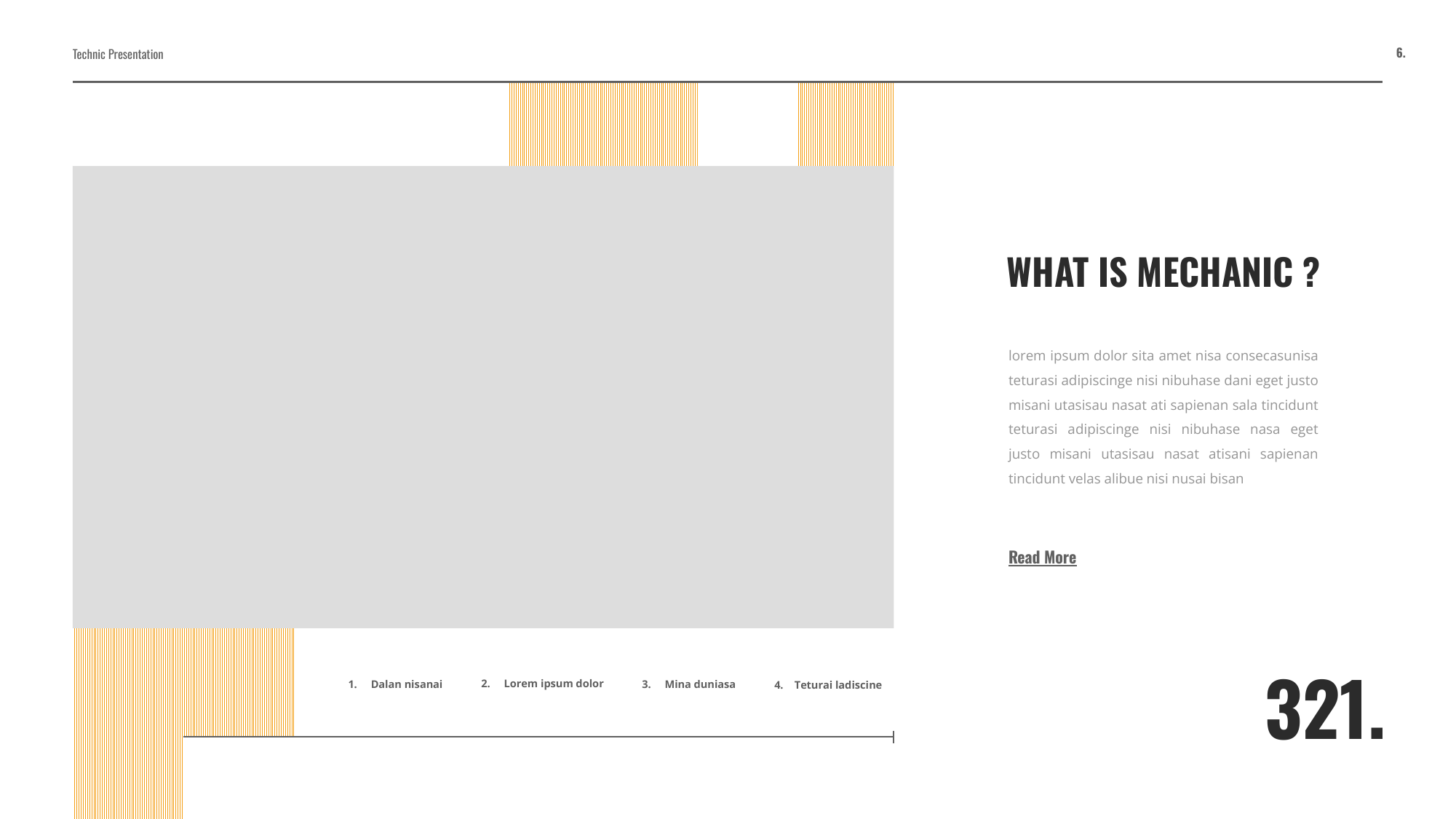

6.
Technic Presentation
WHAT IS MECHANIC ?
lorem ipsum dolor sita amet nisa consecasunisa teturasi adipiscinge nisi nibuhase dani eget justo misani utasisau nasat ati sapienan sala tincidunt teturasi adipiscinge nisi nibuhase nasa eget justo misani utasisau nasat atisani sapienan tincidunt velas alibue nisi nusai bisan
Read More
321.
2.     Lorem ipsum dolor
1.     Dalan nisanai
3.     Mina duniasa
4.    Teturai ladiscine